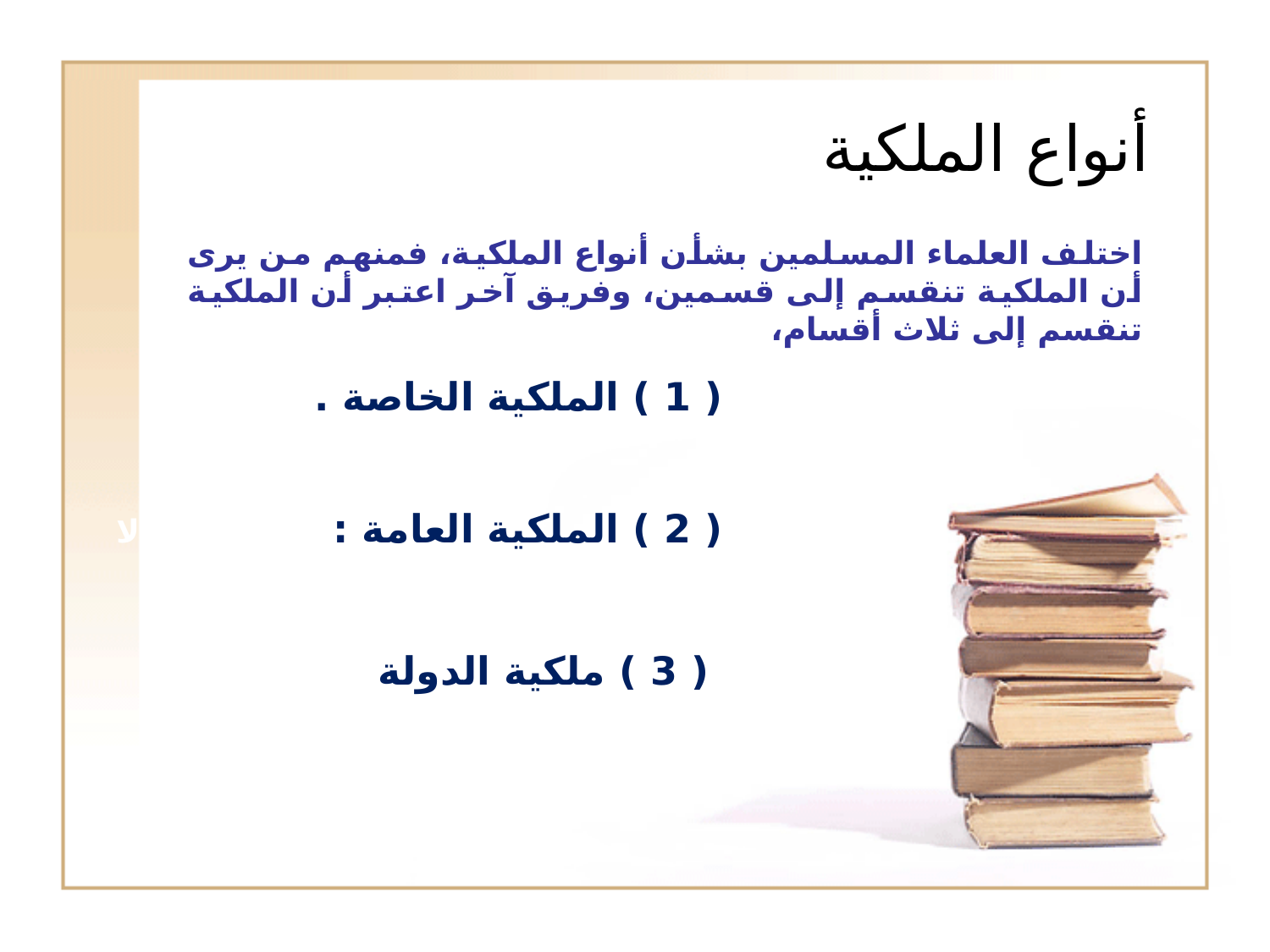

# أنواع الملكية
ثانياً/ أقسام الملكية :
اختلف العلماء المسلمين بشأن أنواع الملكية، فمنهم من يرى أن الملكية تنقسم إلى قسمين، وفريق آخر اعتبر أن الملكية تنقسم إلى ثلاث أقسام،
( 1 ) الملكية الخاصة .

( 2 ) الملكية العامة : وهي أعيان لا يجوز للدولة أ كتصرف الفرد في ملكه الخاص بيعاً وشراءً وهبة .
 ( 3 ) ملكية الدولة : وهي أعيان يجوز للدولة أن تتصرف فيها كتصرف الفرد في ملكه الخاص .